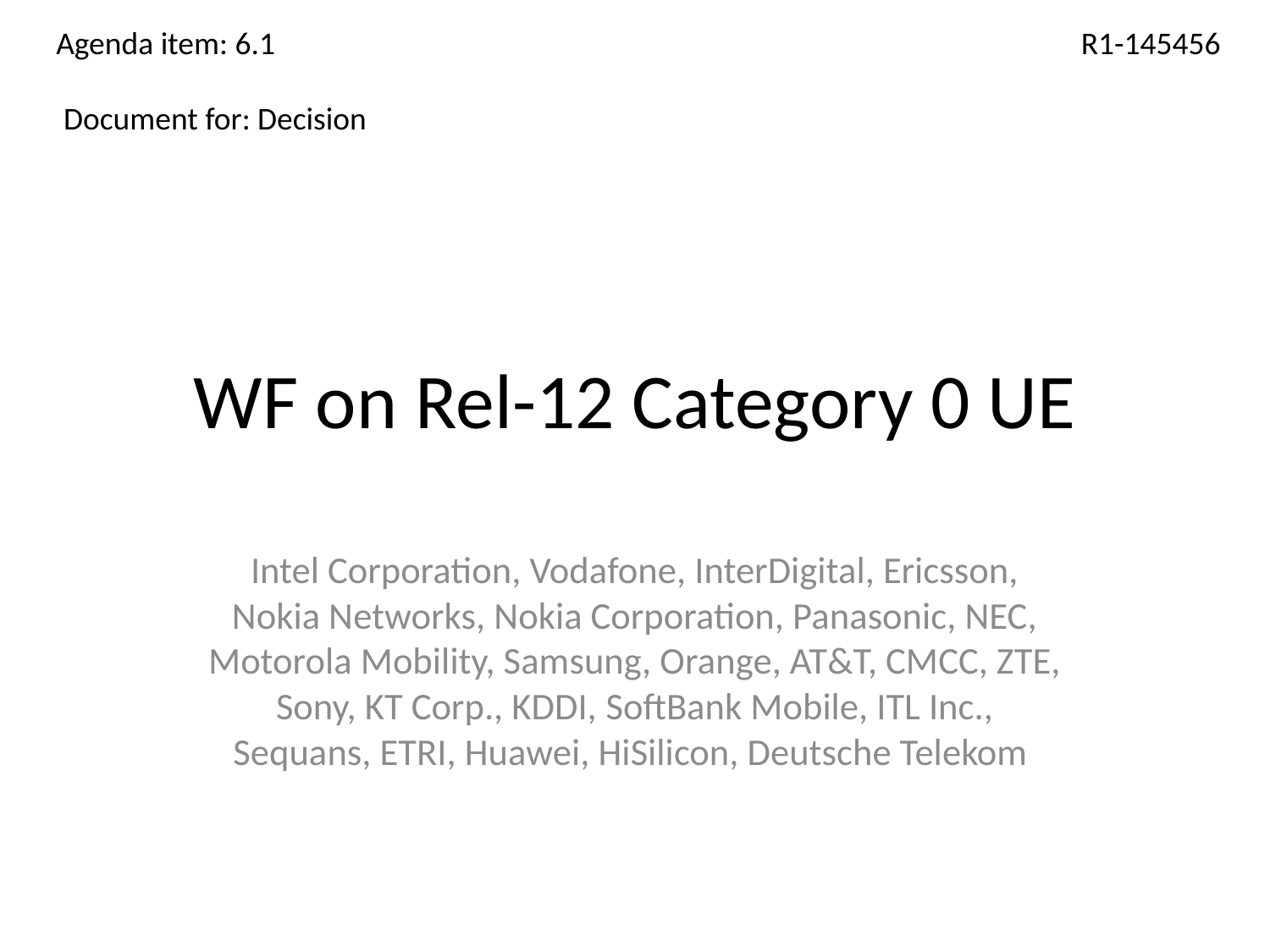

Agenda item: 6.1
R1-145456
Document for: Decision
# WF on Rel-12 Category 0 UE
Intel Corporation, Vodafone, InterDigital, Ericsson, Nokia Networks, Nokia Corporation, Panasonic, NEC, Motorola Mobility, Samsung, Orange, AT&T, CMCC, ZTE, Sony, KT Corp., KDDI, SoftBank Mobile, ITL Inc., Sequans, ETRI, Huawei, HiSilicon, Deutsche Telekom